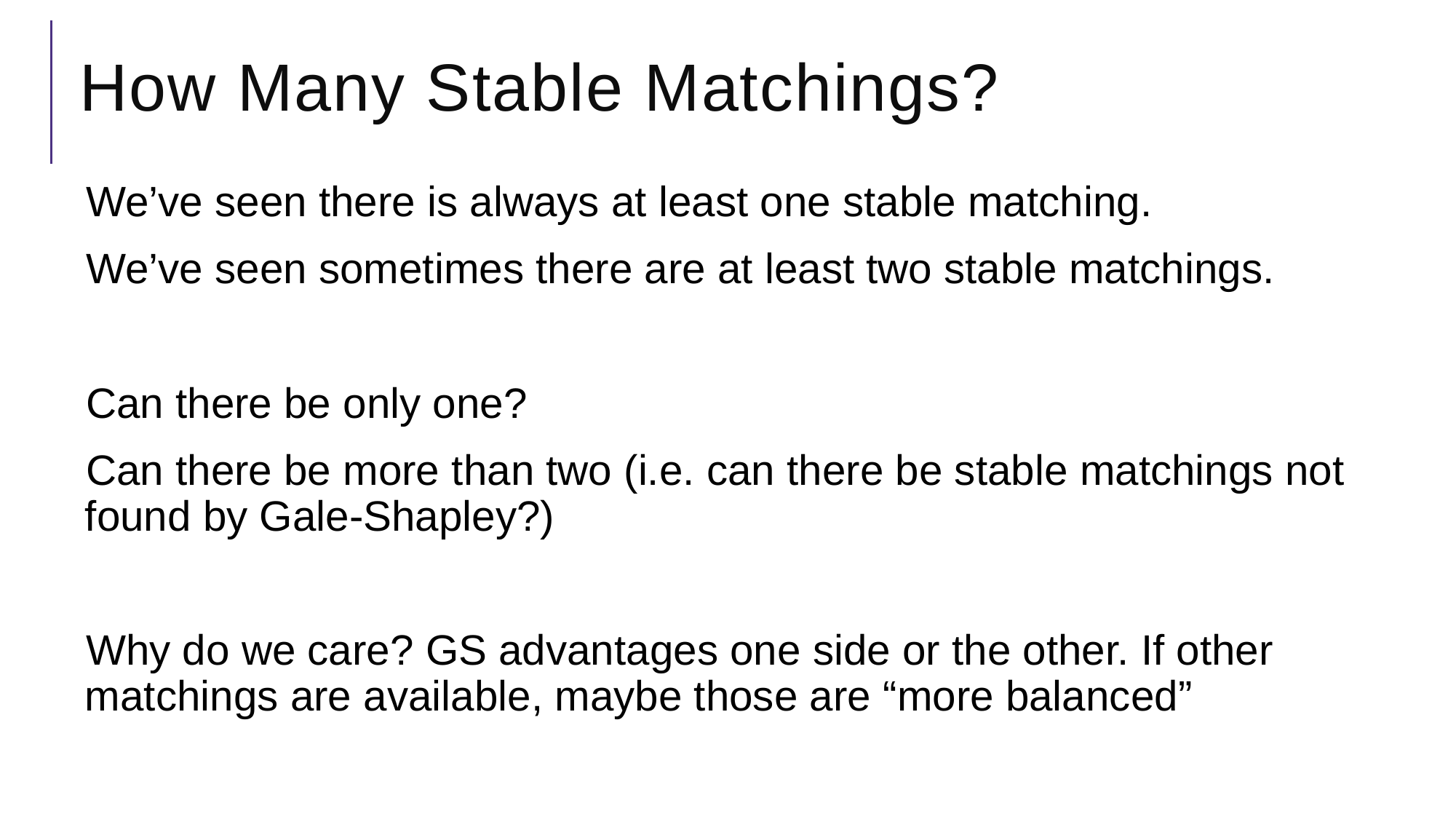

# How Many Stable Matchings?
We’ve seen there is always at least one stable matching.
We’ve seen sometimes there are at least two stable matchings.

Can there be only one?
Can there be more than two (i.e. can there be stable matchings not found by Gale-Shapley?)

Why do we care? GS advantages one side or the other. If other matchings are available, maybe those are “more balanced”